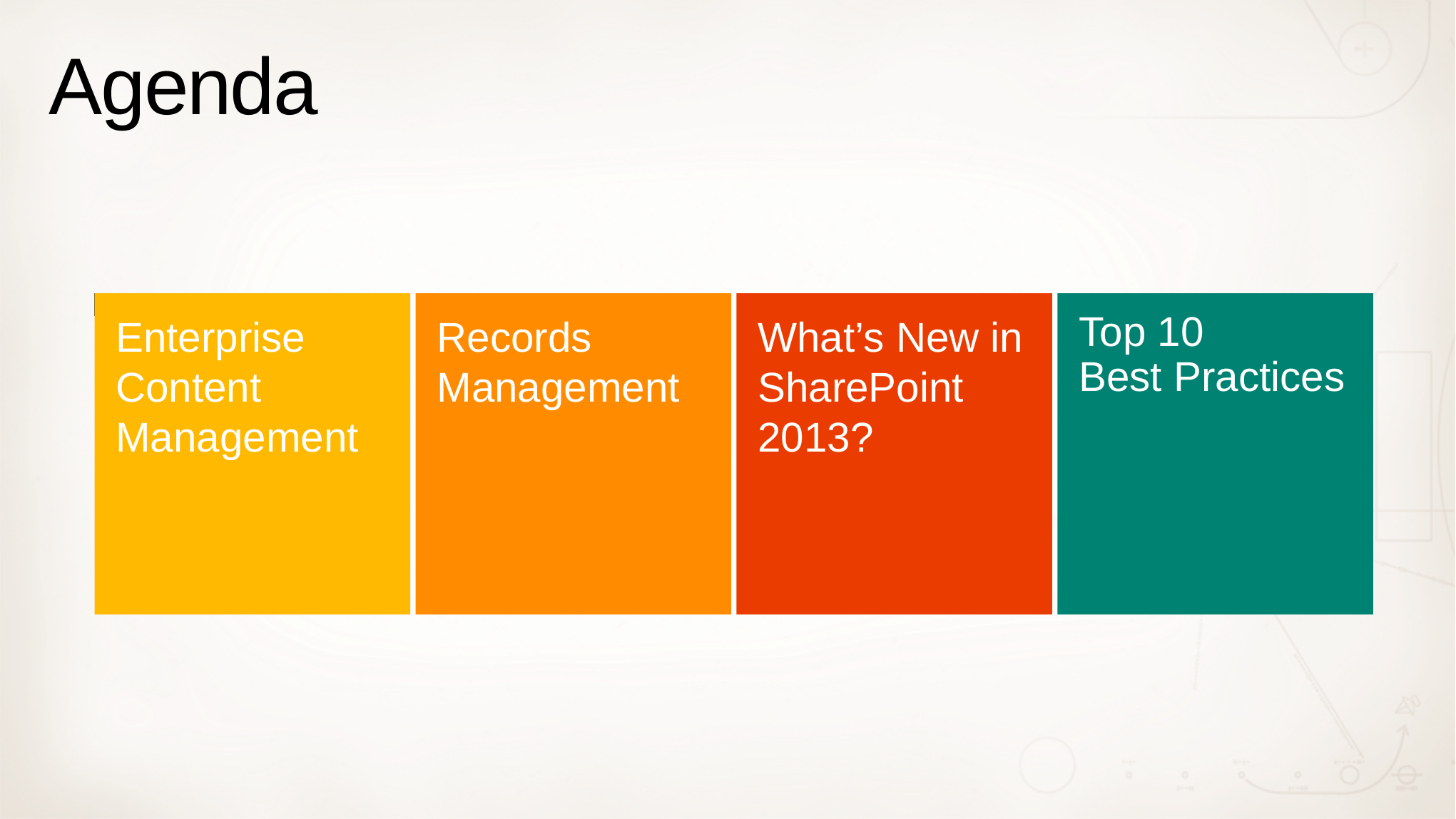

# Agenda
Top 10
Best Practices
Enterprise Content Management
Records Management

What’s New in SharePoint 2013?